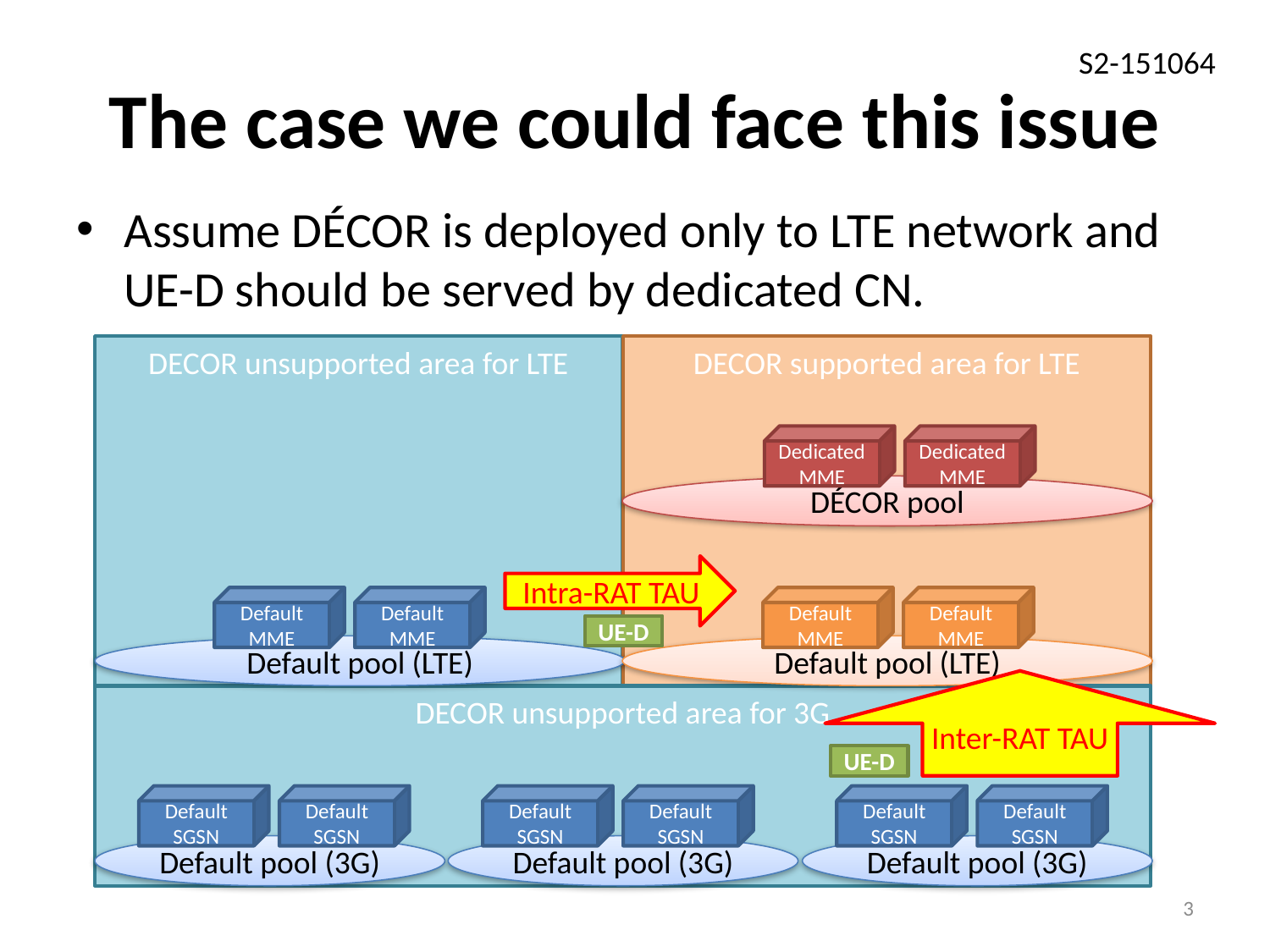

# The case we could face this issue
Assume DÉCOR is deployed only to LTE network and UE-D should be served by dedicated CN.
DECOR unsupported area for LTE
DECOR supported area for LTE
Dedicated MME
Dedicated MME
DÉCOR pool
Intra-RAT TAU
Default MME
Default MME
Default MME
Default MME
UE-D
Default pool (LTE)
Default pool (LTE)
Inter-RAT TAU
DECOR unsupported area for 3G
UE-D
Default SGSN
Default SGSN
Default SGSN
Default SGSN
Default SGSN
Default SGSN
Default pool (3G)
Default pool (3G)
Default pool (3G)
3